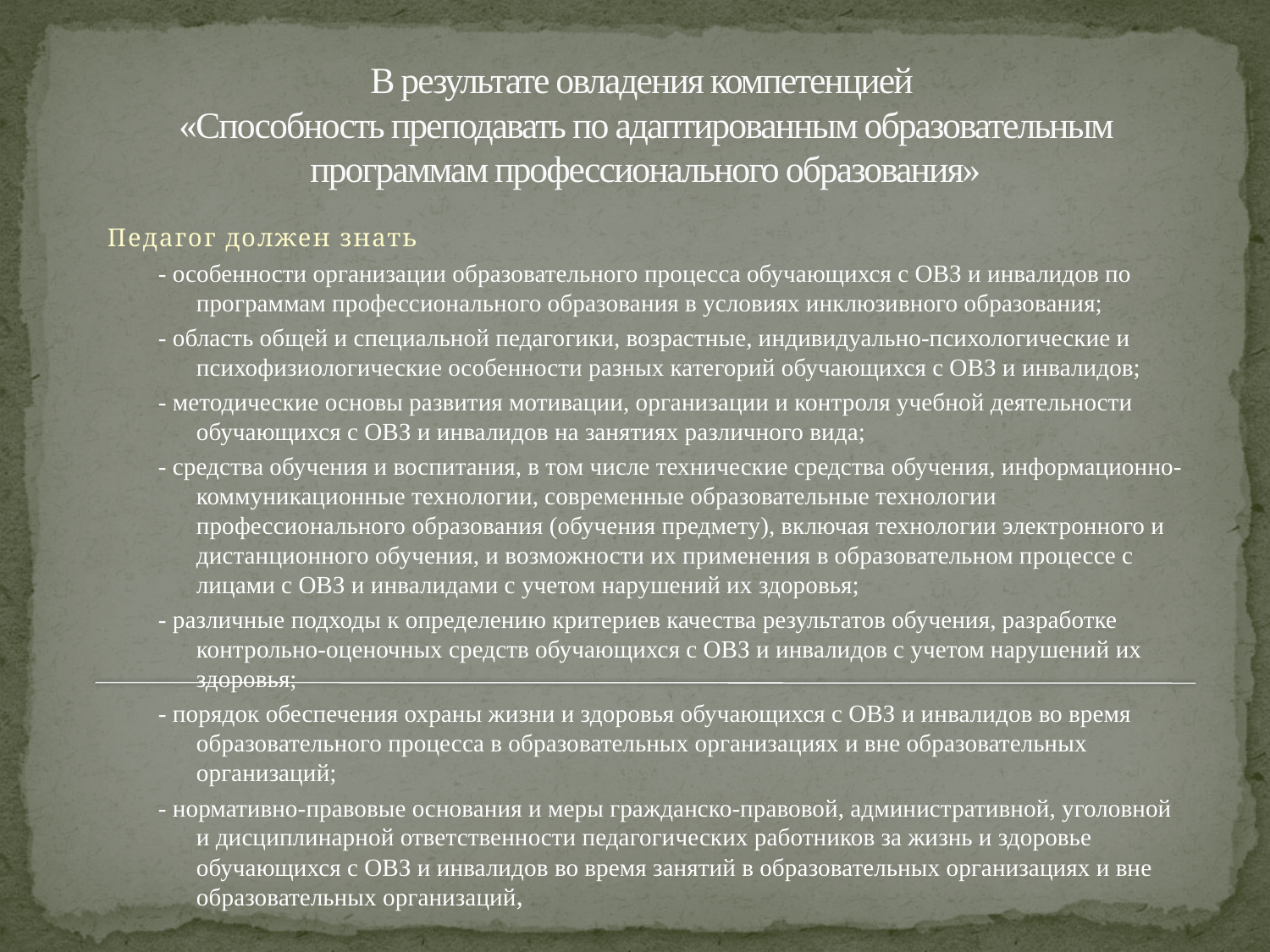

# В результате овладения компетенцией «Способность преподавать по адаптированным образовательным программам профессионального образования»
Педагог должен знать
- особенности организации образовательного процесса обучающихся с ОВЗ и инвалидов по программам профессионального образования в условиях инклюзивного образования;
- область общей и специальной педагогики, возрастные, индивидуально-психологические и психофизиологические особенности разных категорий обучающихся с ОВЗ и инвалидов;
- методические основы развития мотивации, организации и контроля учебной деятельности обучающихся с ОВЗ и инвалидов на занятиях различного вида;
- средства обучения и воспитания, в том числе технические средства обучения, информационно-коммуникационные технологии, современные образовательные технологии профессионального образования (обучения предмету), включая технологии электронного и дистанционного обучения, и возможности их применения в образовательном процессе с лицами с ОВЗ и инвалидами с учетом нарушений их здоровья;
- различные подходы к определению критериев качества результатов обучения, разработке контрольно-оценочных средств обучающихся с ОВЗ и инвалидов с учетом нарушений их здоровья;
- порядок обеспечения охраны жизни и здоровья обучающихся с ОВЗ и инвалидов во время образовательного процесса в образовательных организациях и вне образовательных организаций;
- нормативно-правовые основания и меры гражданско-правовой, административной, уголовной и дисциплинарной ответственности педагогических работников за жизнь и здоровье обучающихся с ОВЗ и инвалидов во время занятий в образовательных организациях и вне образовательных организаций,